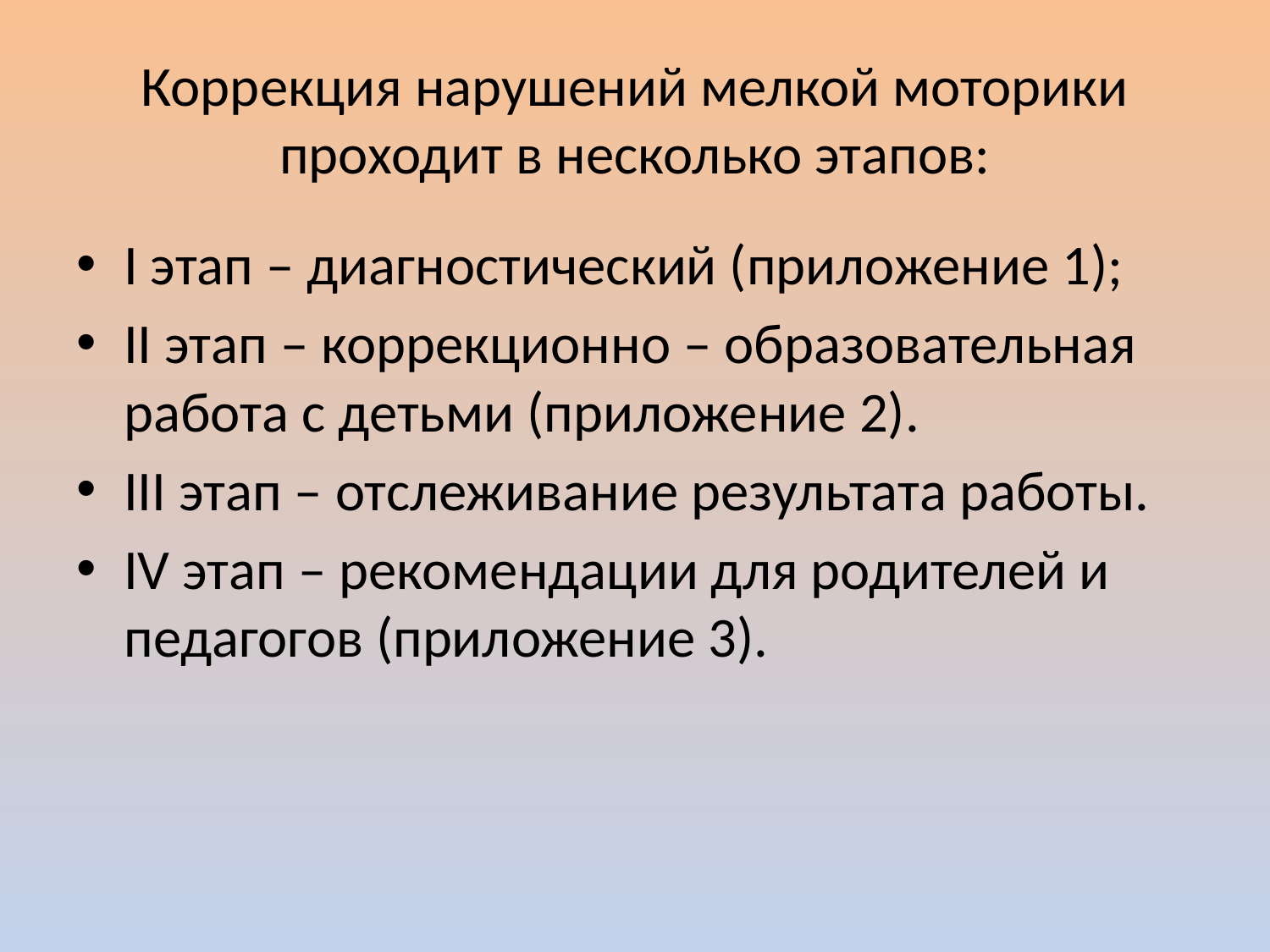

# Коррекция нарушений мелкой моторики проходит в несколько этапов:
I этап – диагностический (приложение 1);
II этап – коррекционно – образовательная работа с детьми (приложение 2).
III этап – отслеживание результата работы.
IV этап – рекомендации для родителей и педагогов (приложение 3).